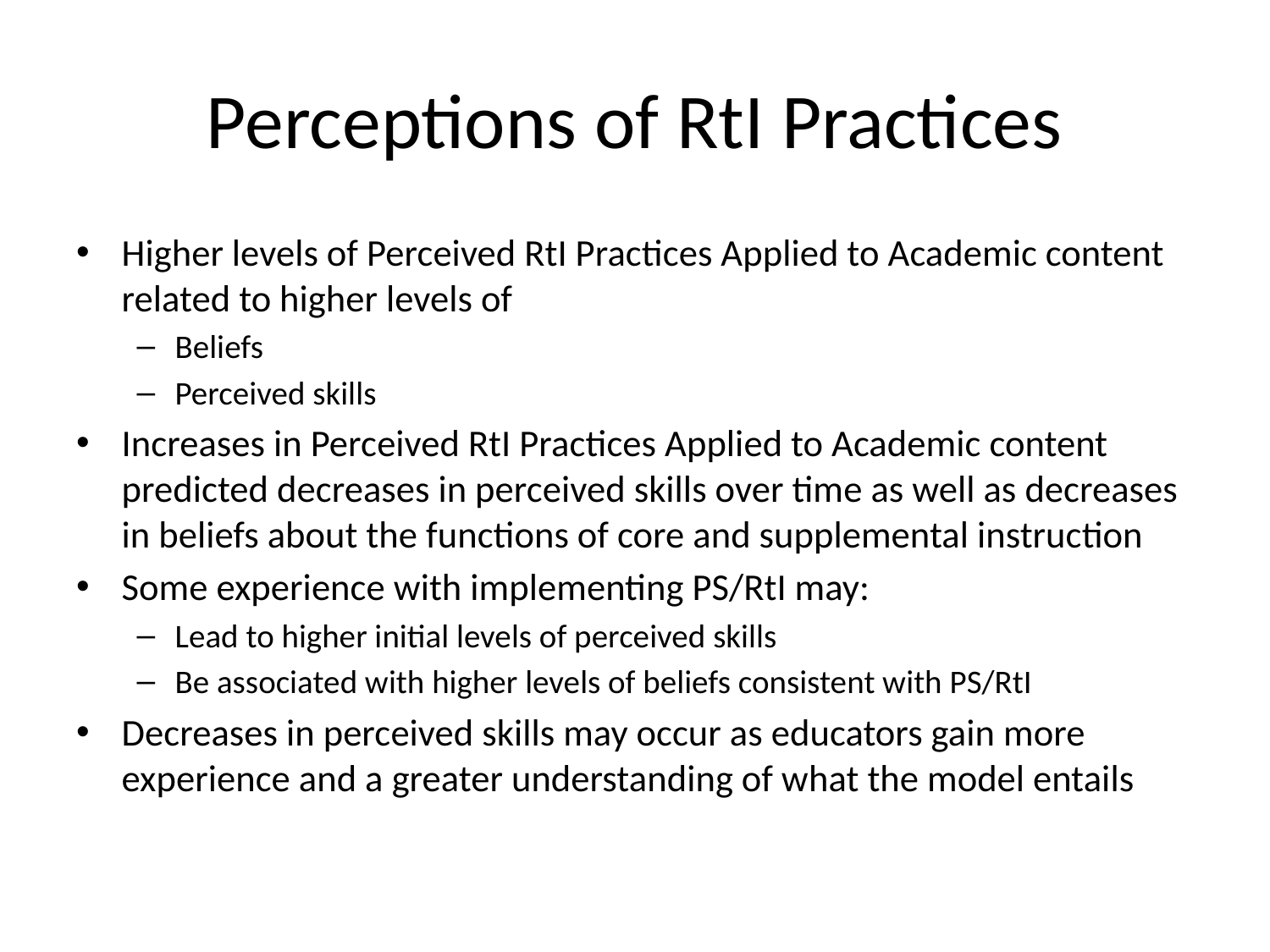

# Perceptions of RtI Practices
Higher levels of Perceived RtI Practices Applied to Academic content related to higher levels of
Beliefs
Perceived skills
Increases in Perceived RtI Practices Applied to Academic content predicted decreases in perceived skills over time as well as decreases in beliefs about the functions of core and supplemental instruction
Some experience with implementing PS/RtI may:
Lead to higher initial levels of perceived skills
Be associated with higher levels of beliefs consistent with PS/RtI
Decreases in perceived skills may occur as educators gain more experience and a greater understanding of what the model entails